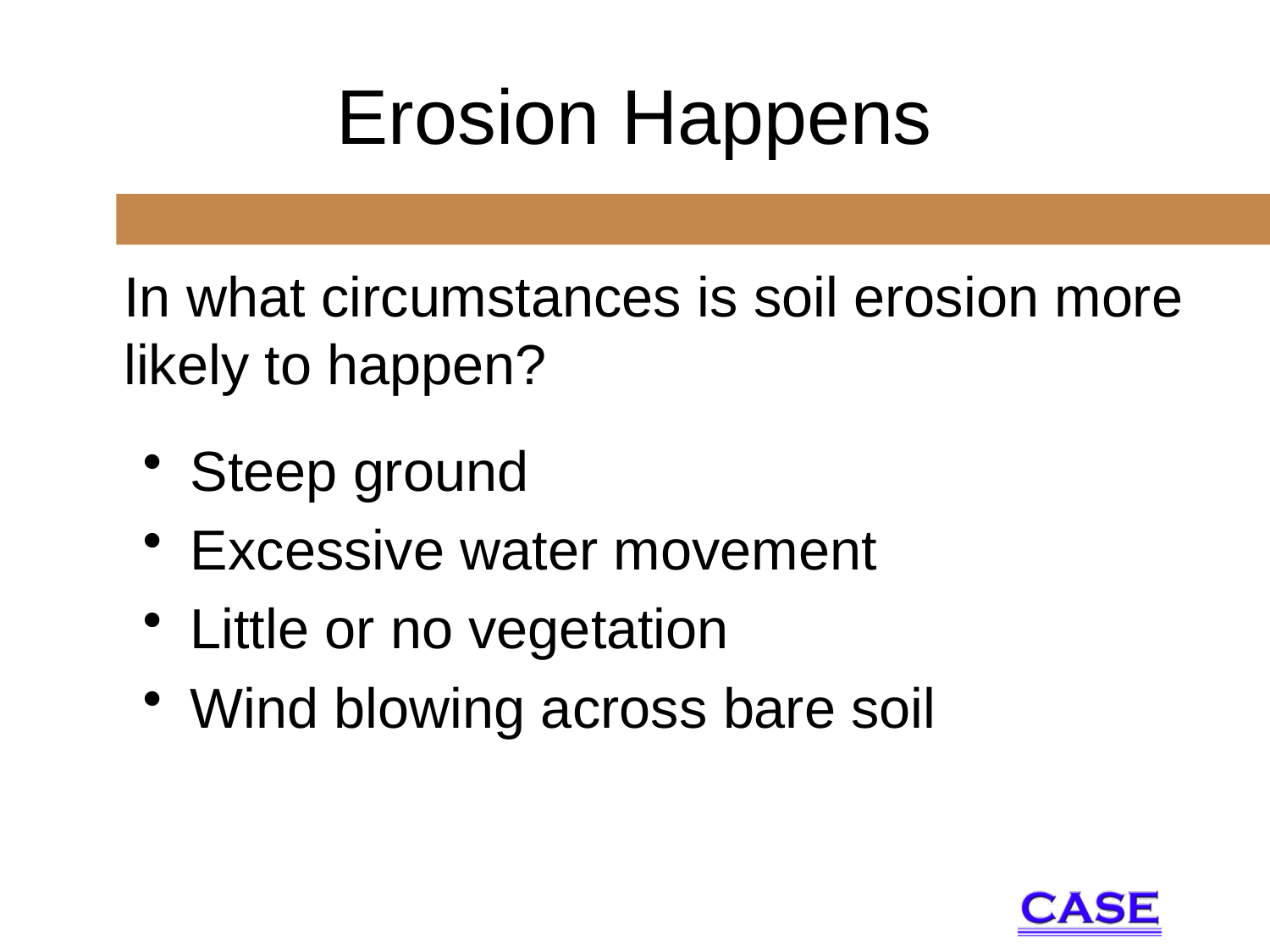

# Erosion Happens
	In what circumstances is soil erosion more likely to happen?
Steep ground
Excessive water movement
Little or no vegetation
Wind blowing across bare soil